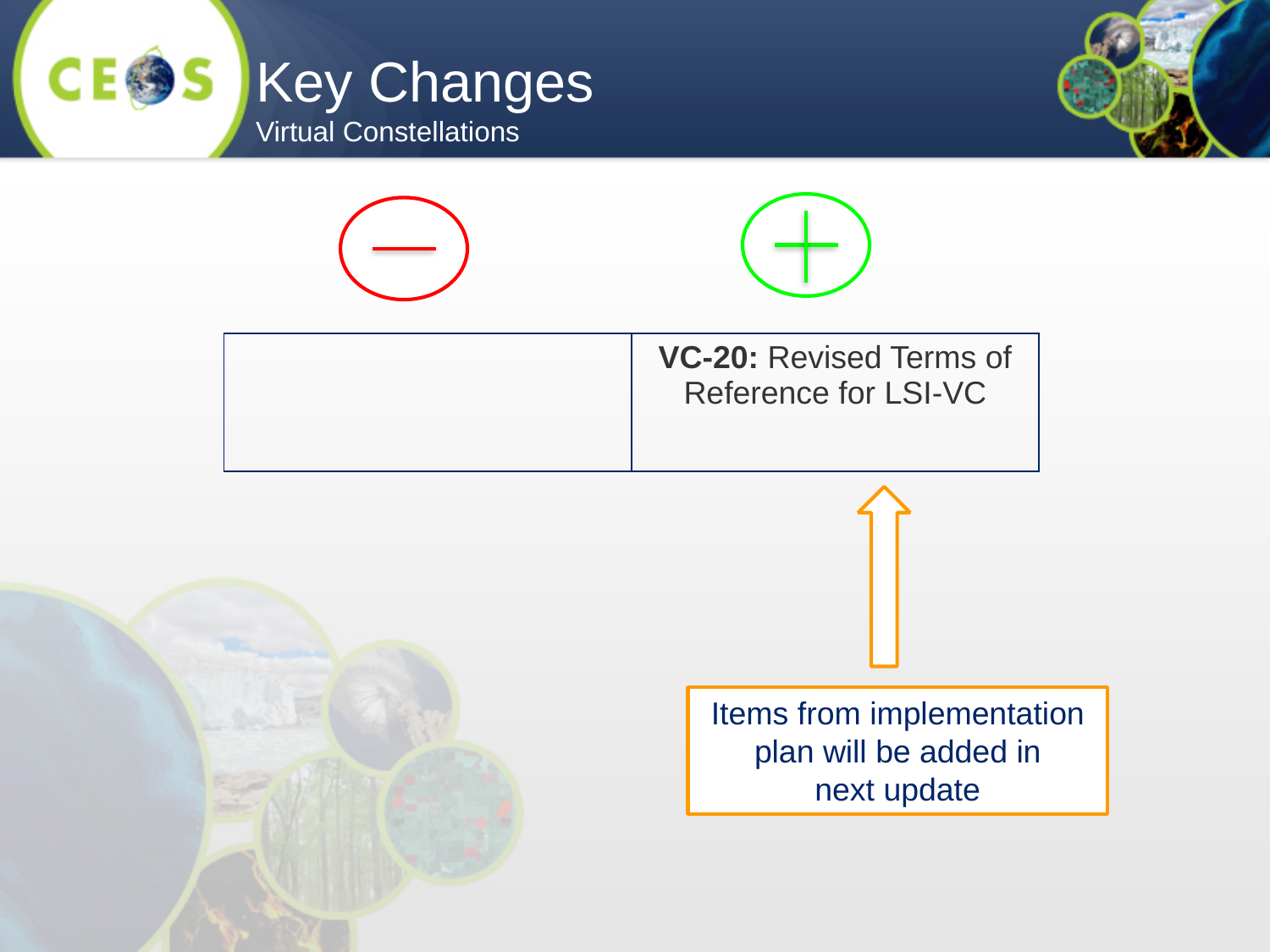

Key Changes
Virtual Constellations

|  | VC-20: Revised Terms of Reference for LSI-VC |
| --- | --- |

Items from implementation
 plan will be added in
next update